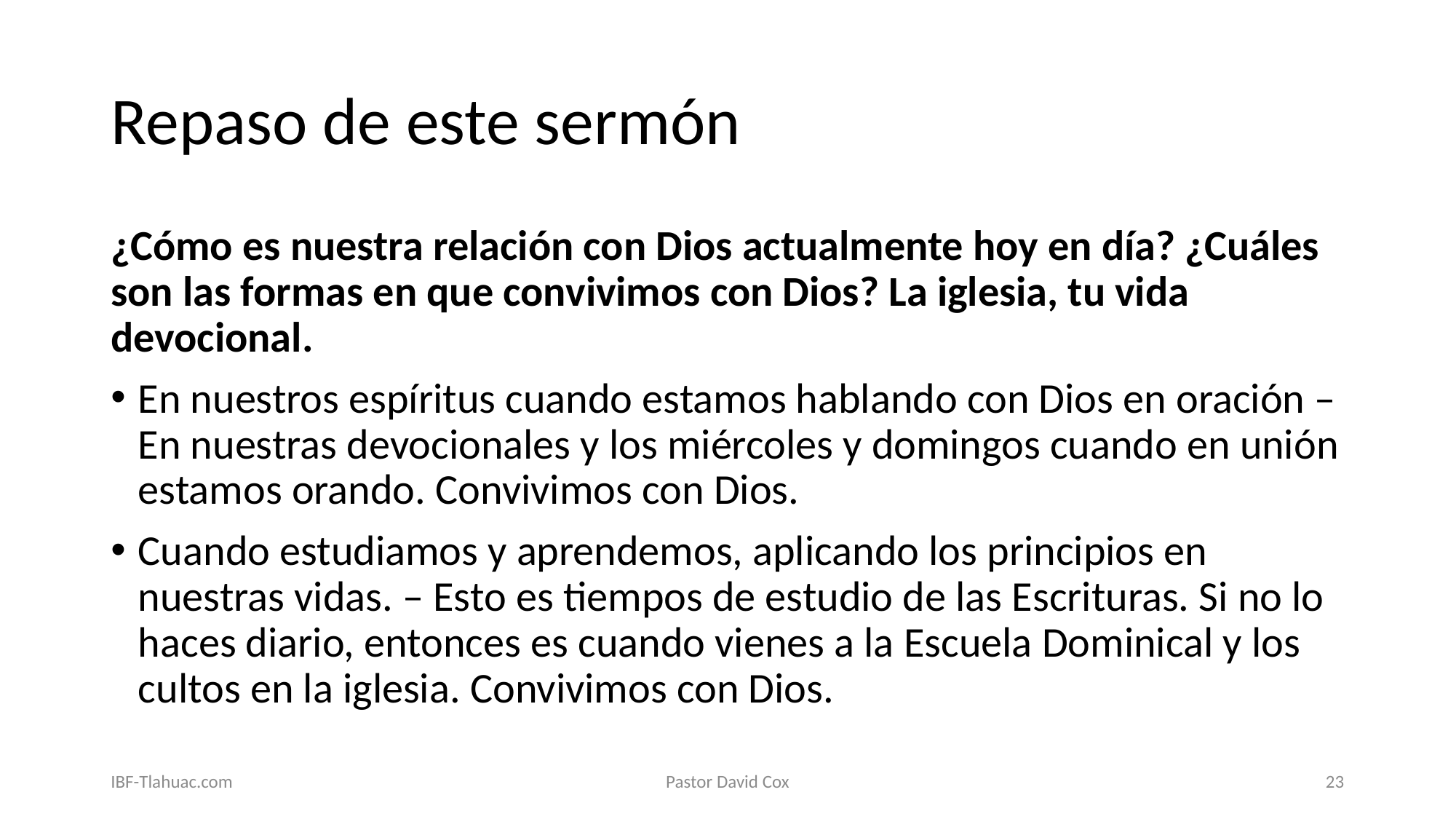

# Repaso de este sermón
¿Cómo es nuestra relación con Dios actualmente hoy en día? ¿Cuáles son las formas en que convivimos con Dios? La iglesia, tu vida devocional.
En nuestros espíritus cuando estamos hablando con Dios en oración – En nuestras devocionales y los miércoles y domingos cuando en unión estamos orando. Convivimos con Dios.
Cuando estudiamos y aprendemos, aplicando los principios en nuestras vidas. – Esto es tiempos de estudio de las Escrituras. Si no lo haces diario, entonces es cuando vienes a la Escuela Dominical y los cultos en la iglesia. Convivimos con Dios.

IBF-Tlahuac.com
Pastor David Cox
23